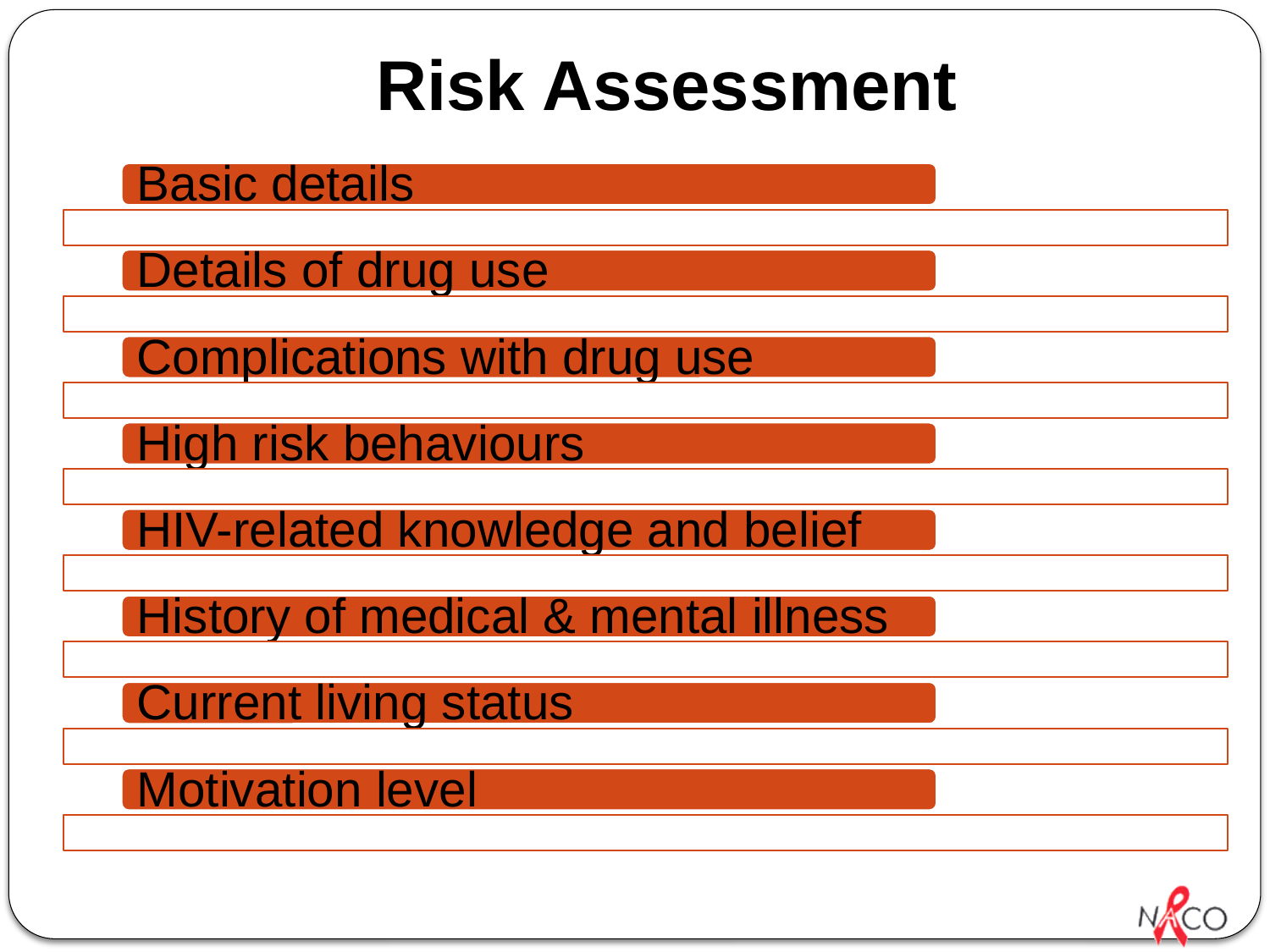

Risk Assessment
Basic details
Details of drug use
Complications with drug use
High risk behaviours
HIV-related knowledge and belief
History of medical & mental illness
Current living status
Motivation level